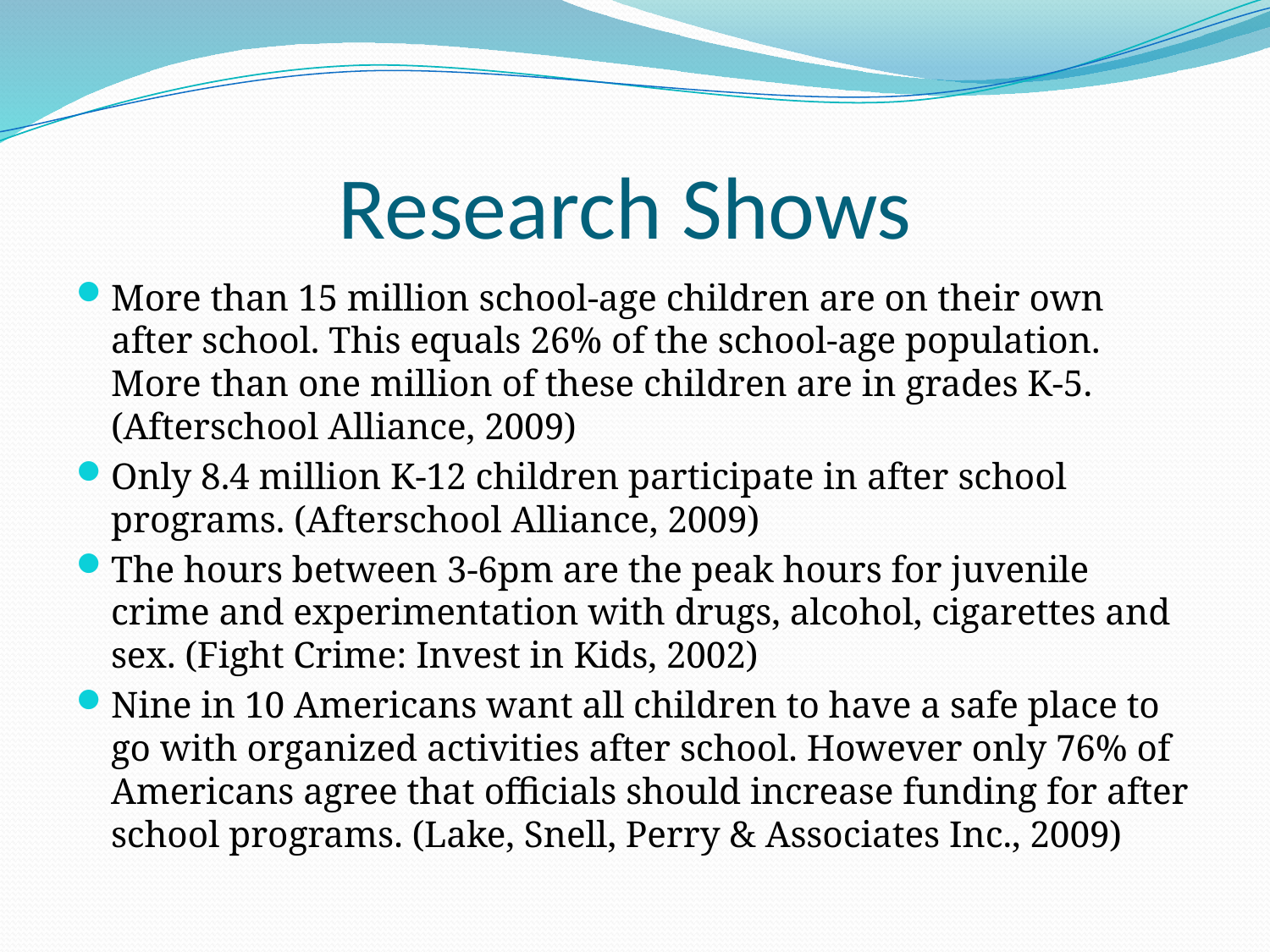

# Research Shows
More than 15 million school-age children are on their own after school. This equals 26% of the school-age population. More than one million of these children are in grades K-5. (Afterschool Alliance, 2009)
Only 8.4 million K-12 children participate in after school programs. (Afterschool Alliance, 2009)
The hours between 3-6pm are the peak hours for juvenile crime and experimentation with drugs, alcohol, cigarettes and sex. (Fight Crime: Invest in Kids, 2002)
Nine in 10 Americans want all children to have a safe place to go with organized activities after school. However only 76% of Americans agree that officials should increase funding for after school programs. (Lake, Snell, Perry & Associates Inc., 2009)